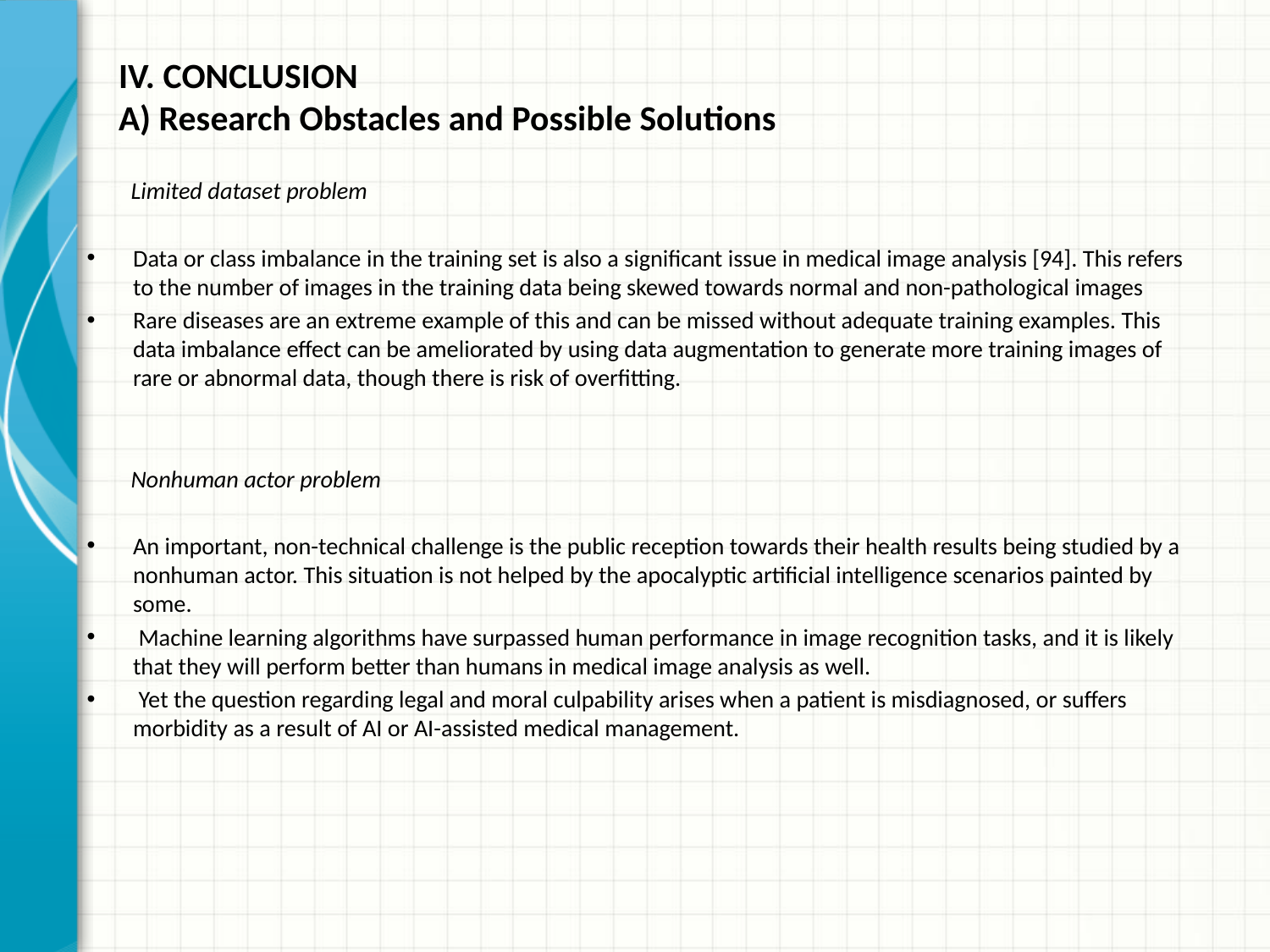

# IV. CONCLUSION A) Research Obstacles and Possible Solutions
        Limited dataset problem

Data or class imbalance in the training set is also a significant issue in medical image analysis [94]. This refers to the number of images in the training data being skewed towards normal and non-pathological images
Rare diseases are an extreme example of this and can be missed without adequate training examples. This data imbalance effect can be ameliorated by using data augmentation to generate more training images of rare or abnormal data, though there is risk of overfitting.

        Nonhuman actor problem

An important, non-technical challenge is the public reception towards their health results being studied by a nonhuman actor. This situation is not helped by the apocalyptic artificial intelligence scenarios painted by some.
 Machine learning algorithms have surpassed human performance in image recognition tasks, and it is likely that they will perform better than humans in medical image analysis as well.
 Yet the question regarding legal and moral culpability arises when a patient is misdiagnosed, or suffers morbidity as a result of AI or AI-assisted medical management.